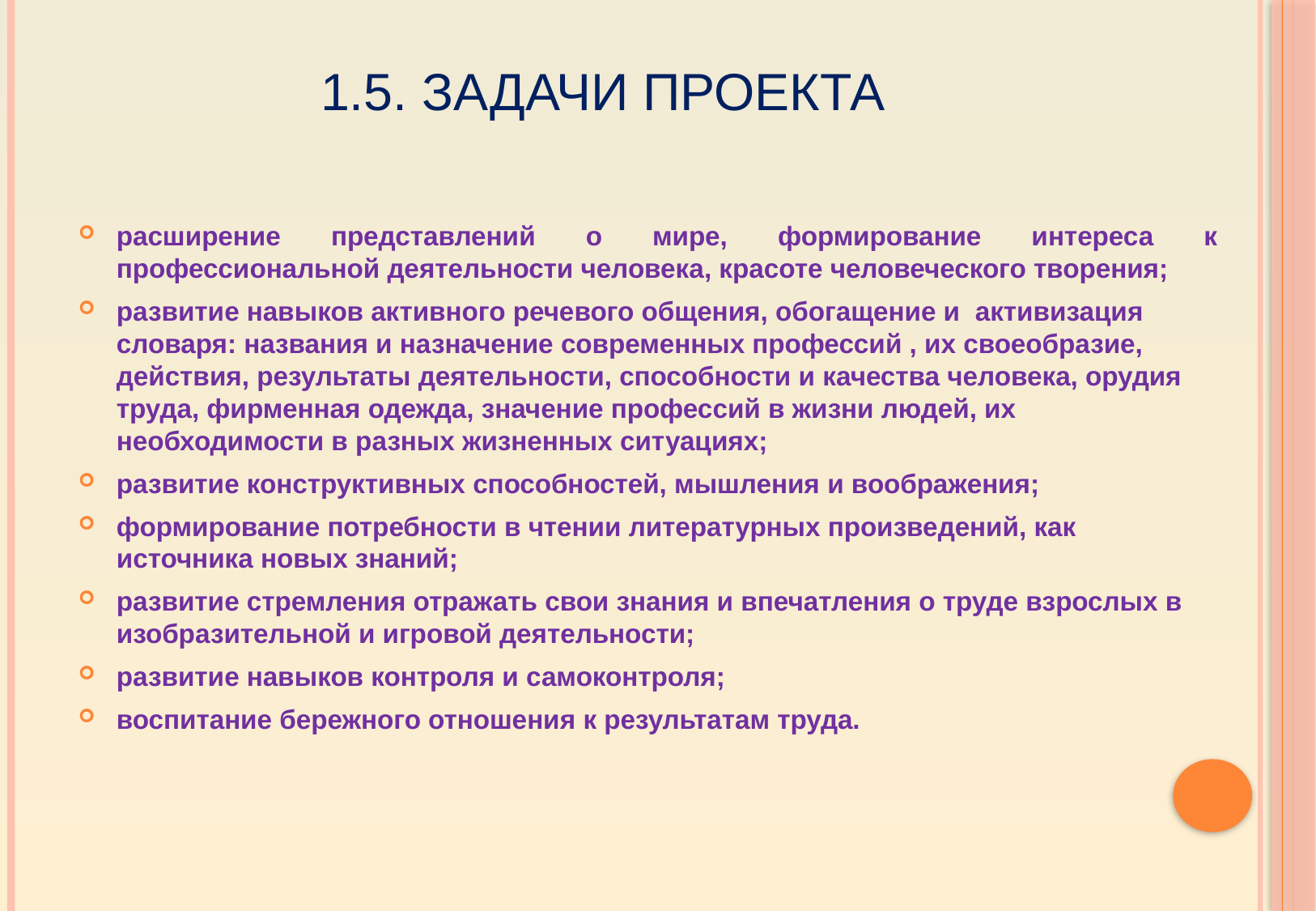

# 1.5. задачи проекта
расширение представлений о мире, формирование интереса к профессиональной деятельности человека, красоте человеческого творения;
развитие навыков активного речевого общения, обогащение и  активизация словаря: названия и назначение современных профессий , их своеобразие, действия, результаты деятельности, способности и качества человека, орудия труда, фирменная одежда, значение профессий в жизни людей, их необходимости в разных жизненных ситуациях;
развитие конструктивных способностей, мышления и воображения;
формирование потребности в чтении литературных произведений, как источника новых знаний;
развитие стремления отражать свои знания и впечатления о труде взрослых в изобразительной и игровой деятельности;
развитие навыков контроля и самоконтроля;
воспитание бережного отношения к результатам труда.